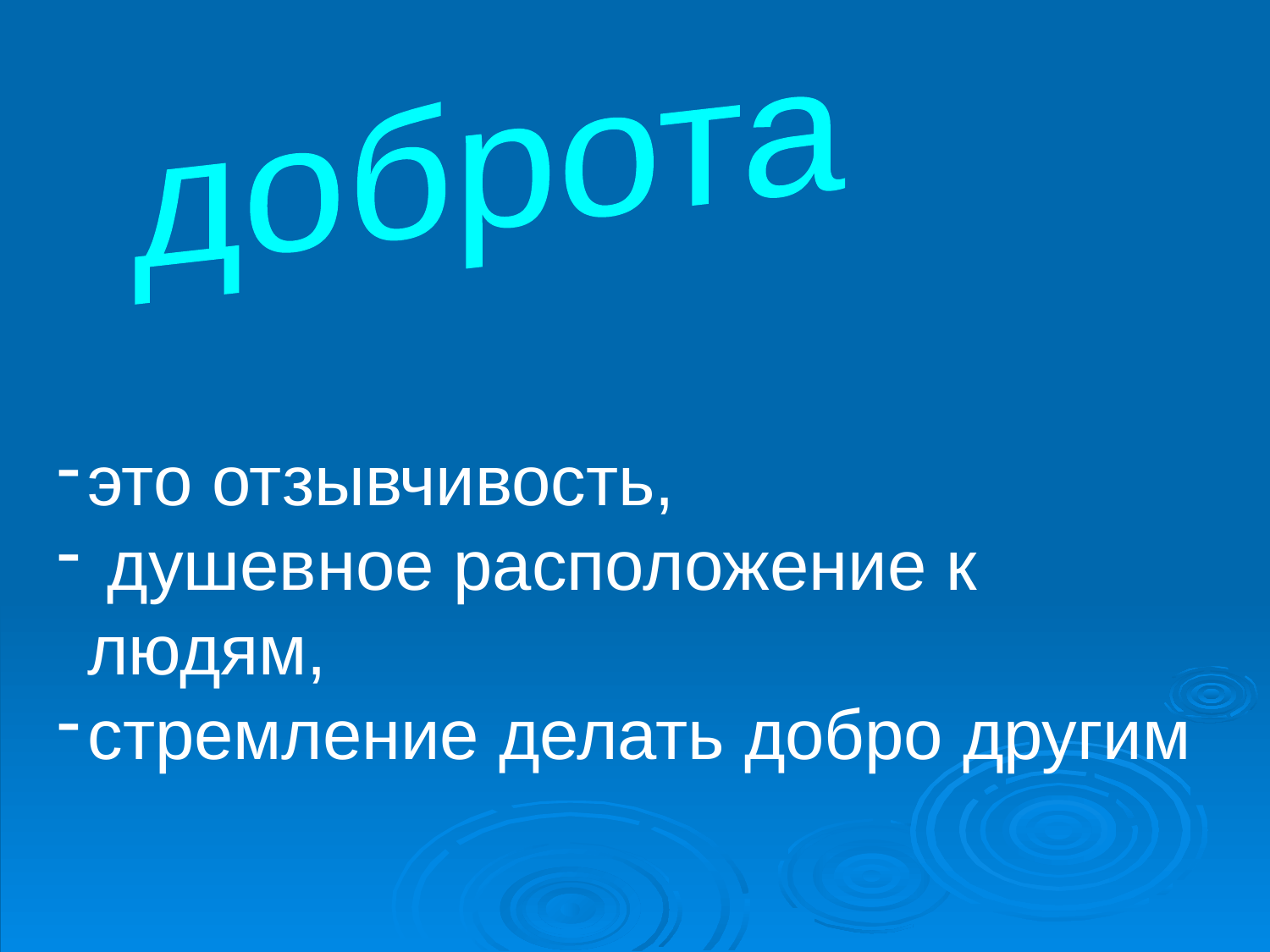

доброта
это отзывчивость,
 душевное расположение к людям,
стремление делать добро другим